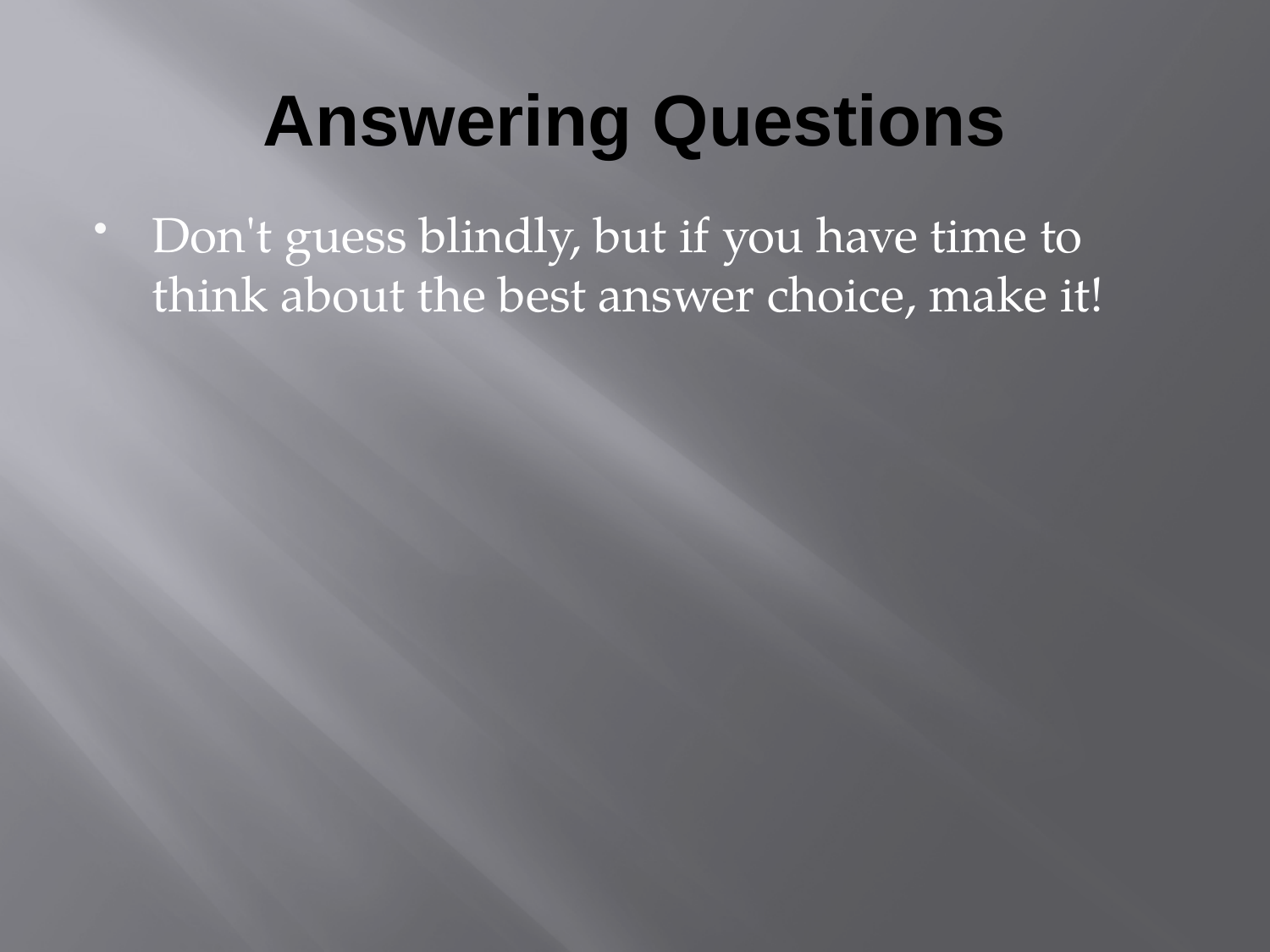

# Answering Questions
Don't guess blindly, but if you have time to think about the best answer choice, make it!